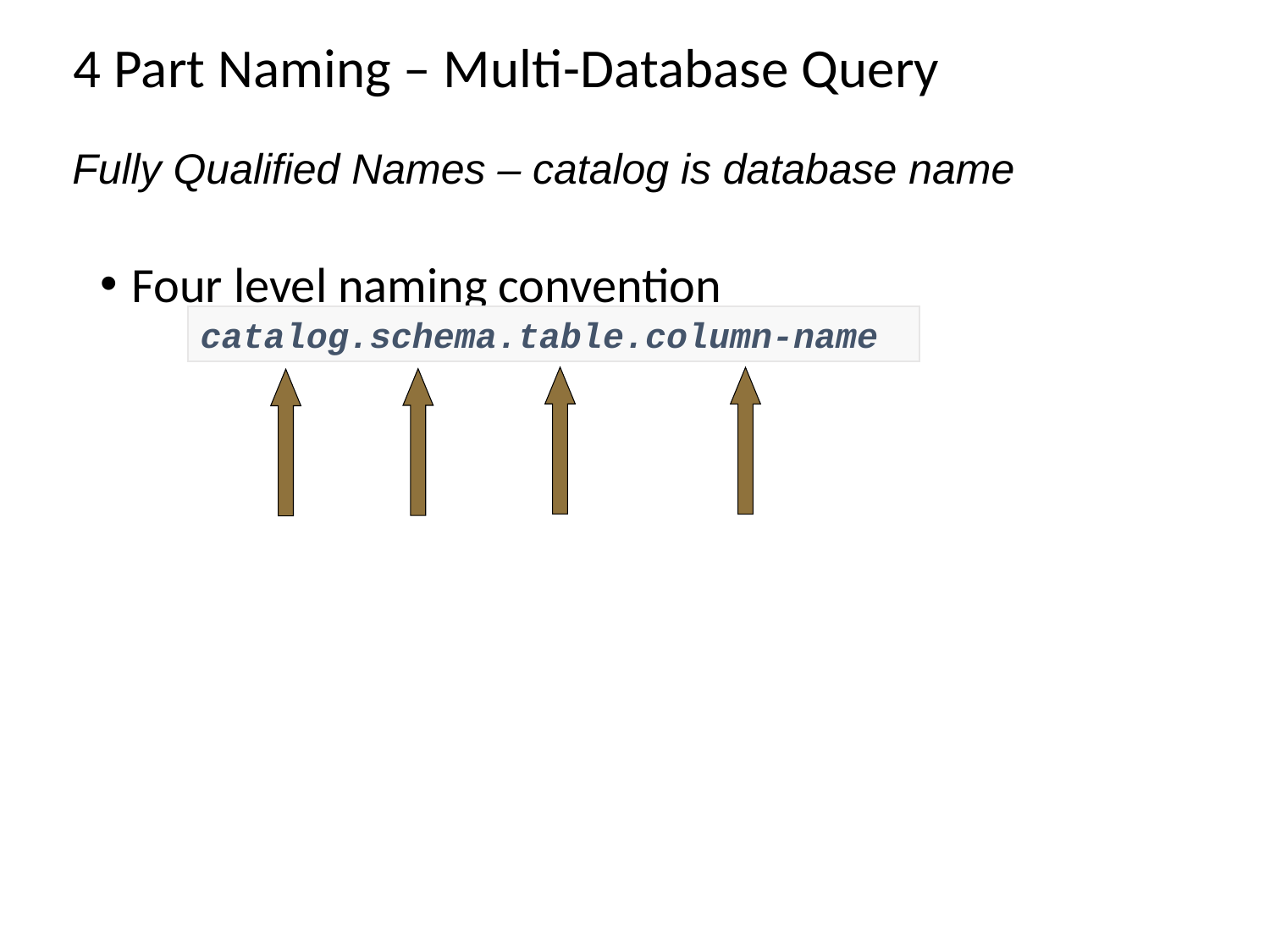

# 4 Part Naming – Multi-Database Query
Fully Qualified Names – catalog is database name
Four level naming convention

catalog.schema.table.column-name